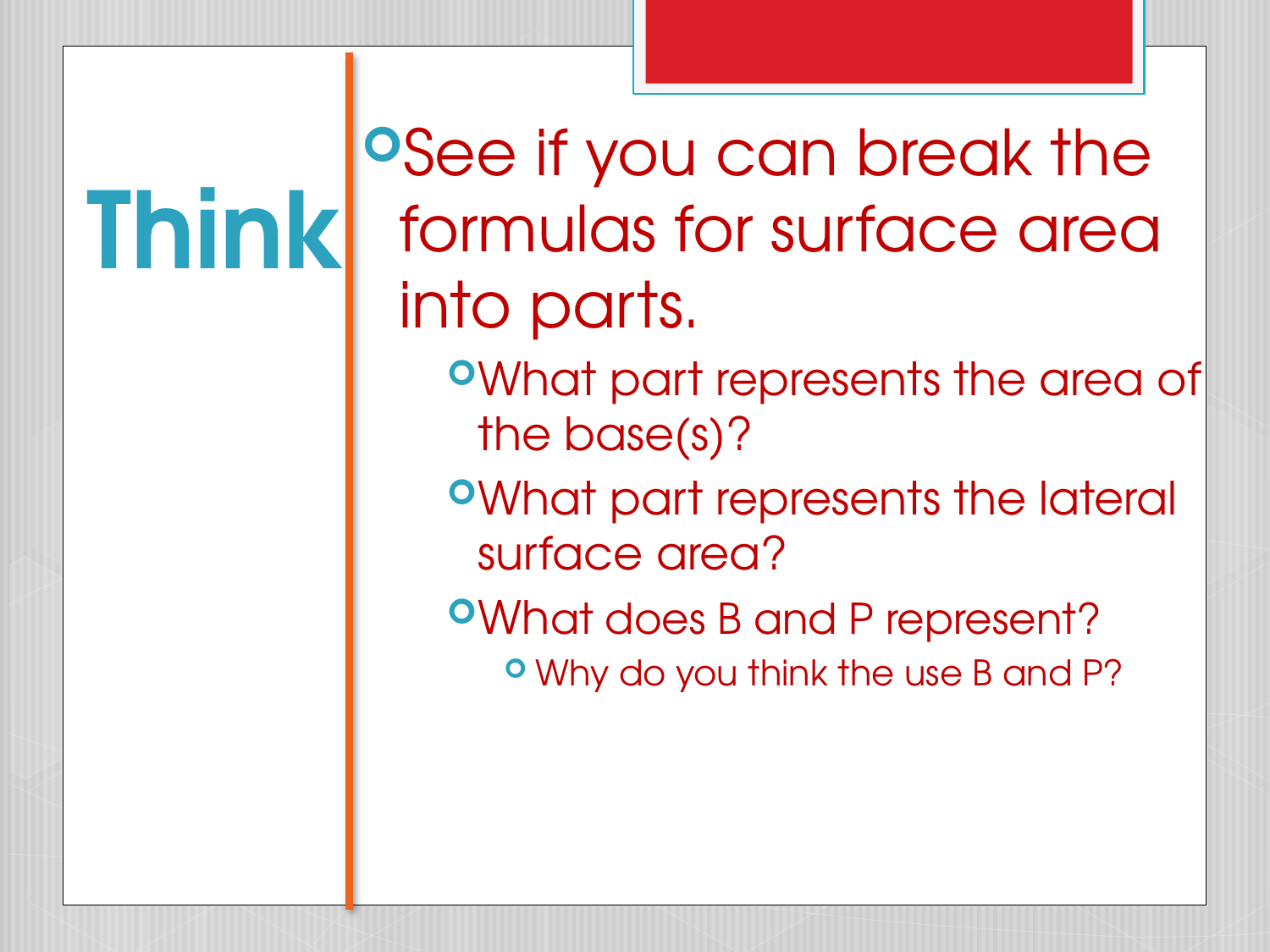

# Think
See if you can break the formulas for surface area into parts.
What part represents the area of the base(s)?
What part represents the lateral surface area?
What does B and P represent?
Why do you think the use B and P?